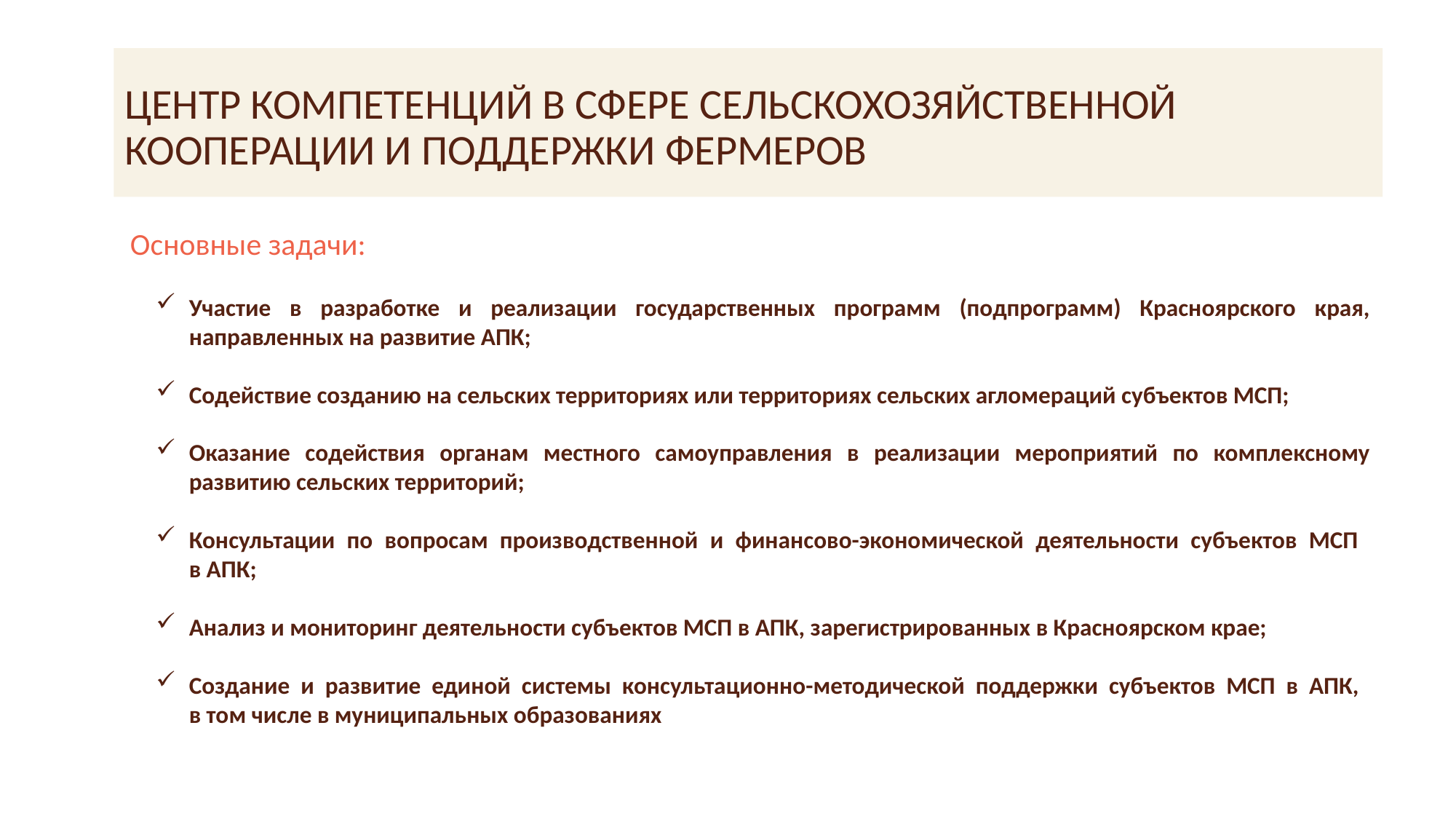

# ЦЕНТР КОМПЕТЕНЦИЙ В СФЕРЕ СЕЛЬСКОХОЗЯЙСТВЕННОЙ КООПЕРАЦИИ И ПОДДЕРЖКИ ФЕРМЕРОВ
Основные задачи:

Участие в разработке и реализации государственных программ (подпрограмм) Красноярского края, направленных на развитие АПК;

Содействие созданию на сельских территориях или территориях сельских агломераций субъектов МСП;

Оказание содействия органам местного самоуправления в реализации мероприятий по комплексному развитию сельских территорий;

Консультации по вопросам производственной и финансово-экономической деятельности субъектов МСП
в АПК;

Анализ и мониторинг деятельности субъектов МСП в АПК, зарегистрированных в Красноярском крае;

Создание и развитие единой системы консультационно-методической поддержки субъектов МСП в АПК,
в том числе в муниципальных образованиях